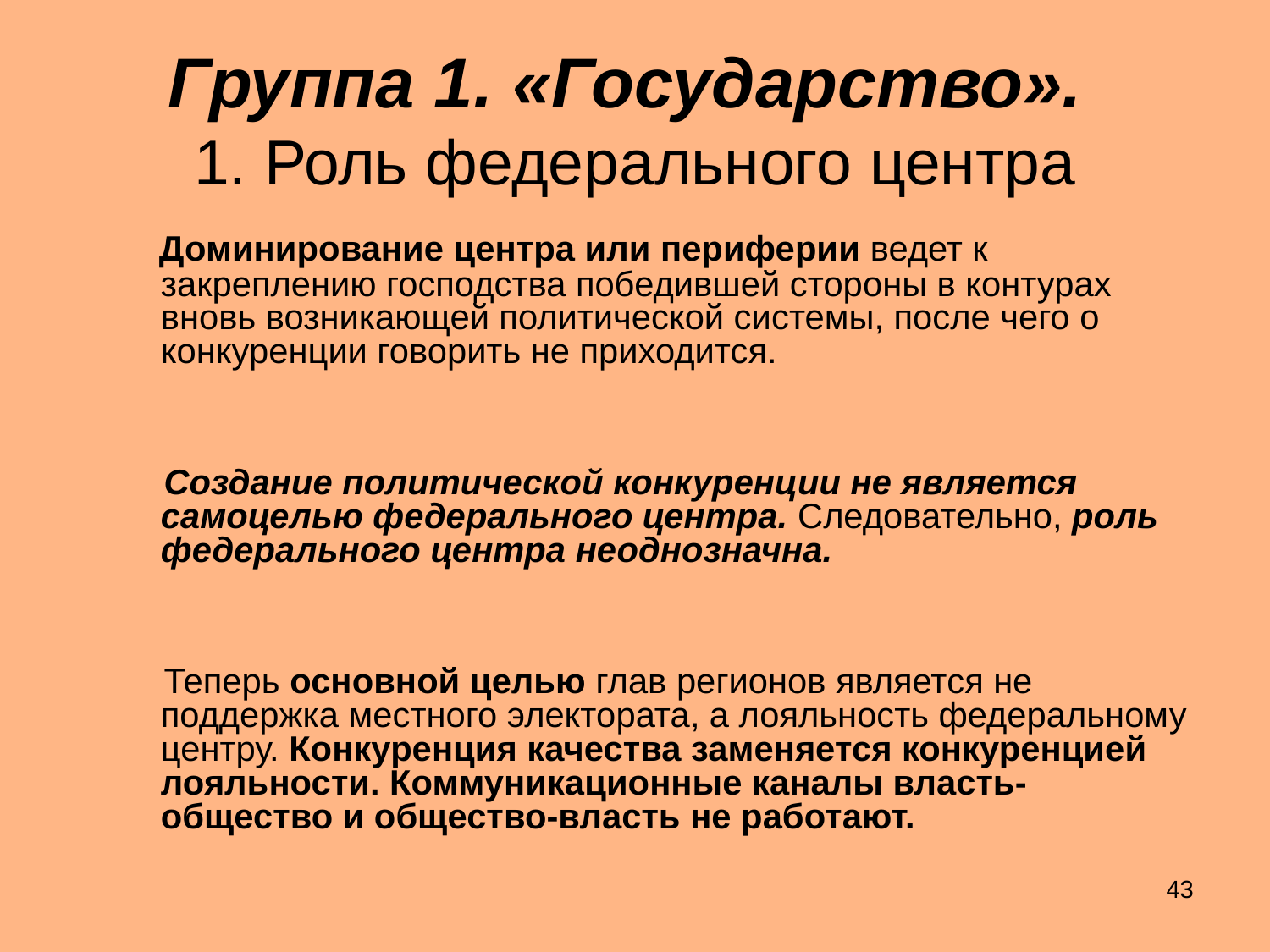

# Группа 1. «Государство». 1. Роль федерального центра
       Доминирование центра или периферии ведет к закреплению господства победившей стороны в контурах вновь возникающей политической системы, после чего о конкуренции говорить не приходится.

         Создание политической конкуренции не является самоцелью федерального центра. Следовательно, роль федерального центра неоднозначна.

         Теперь основной целью глав регионов является не поддержка местного электората, а лояльность федеральному центру. Конкуренция качества заменяется конкуренцией лояльности. Коммуникационные каналы власть-общество и общество-власть не работают.

43